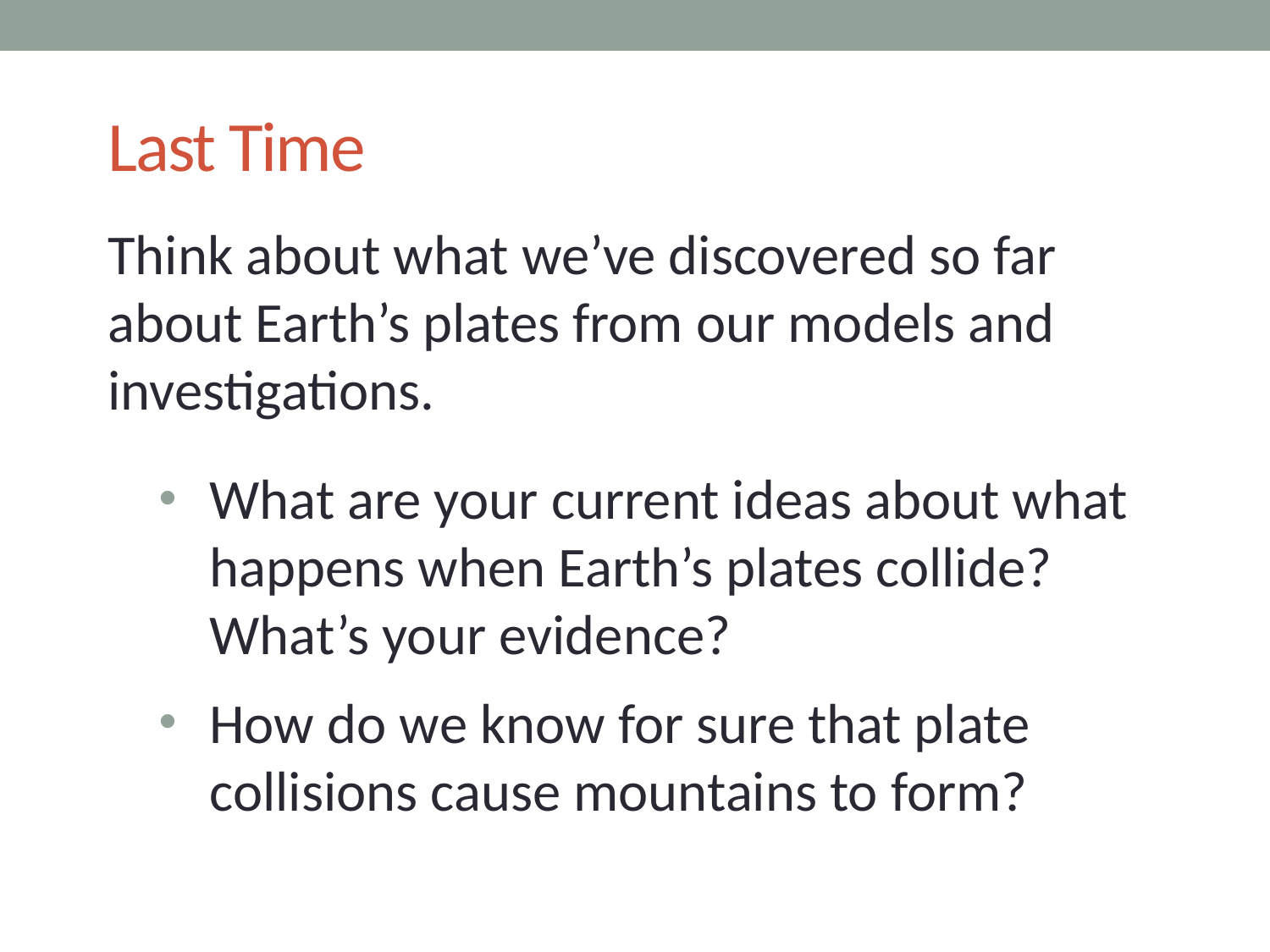

# Last Time
Think about what we’ve discovered so far about Earth’s plates from our models and investigations.
What are your current ideas about what happens when Earth’s plates collide? What’s your evidence?
How do we know for sure that plate collisions cause mountains to form?